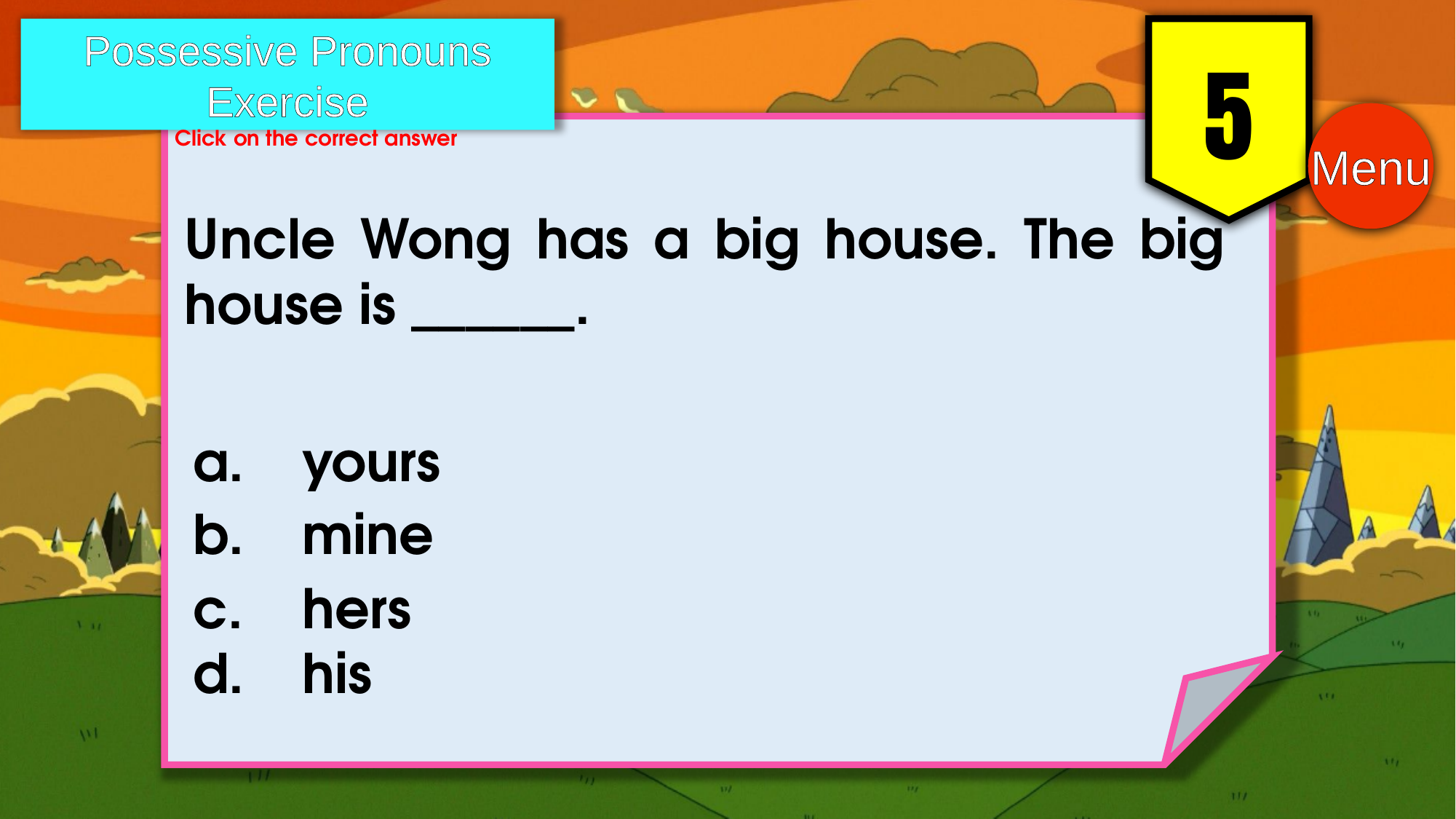

Possessive Pronouns Exercise

5

Click on the correct answer
Menu
Uncle Wong has a big house. The big house is ______.
a.	yours
b.	mine
c.	hers
d. 	his